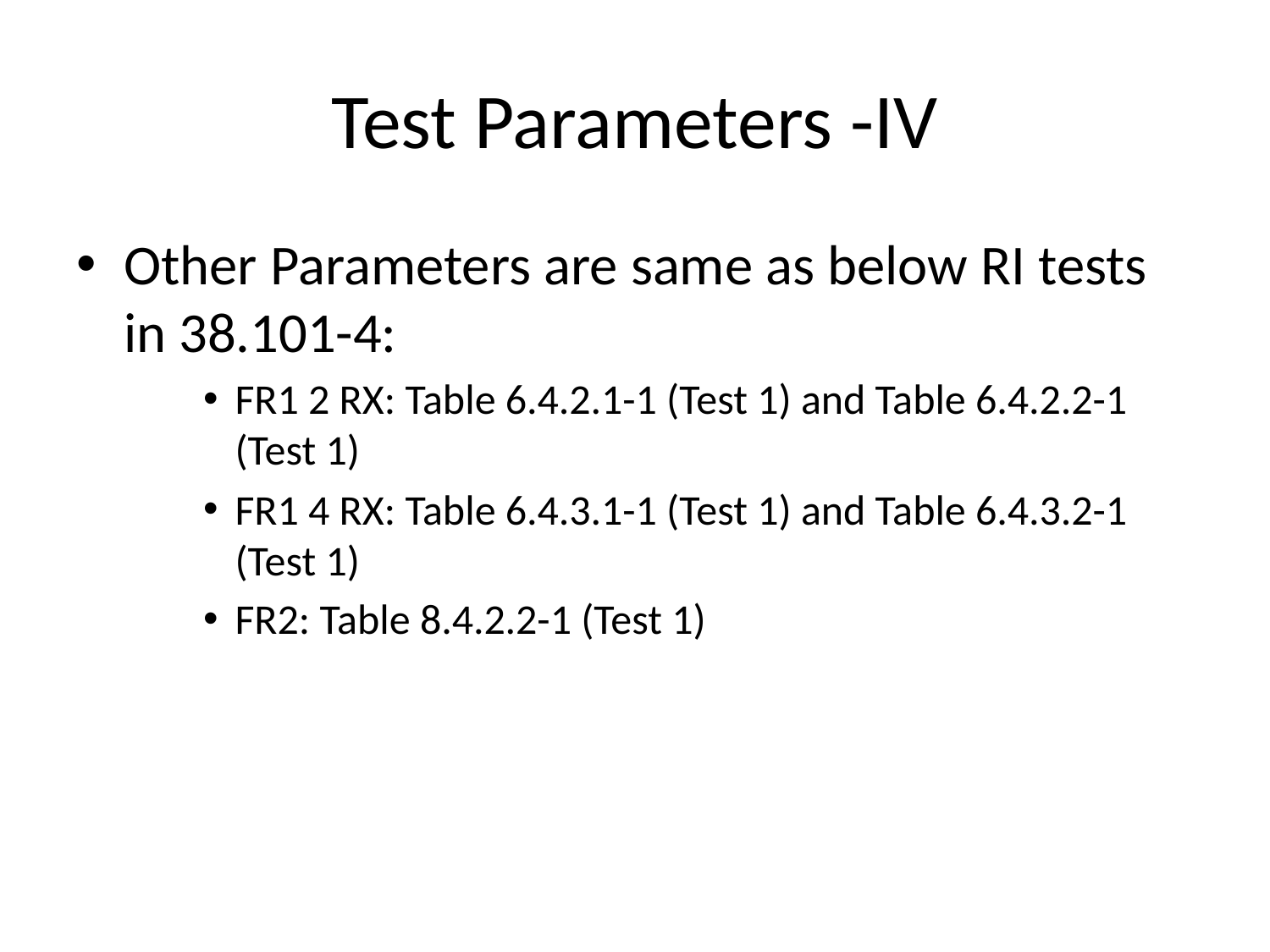

# Test Parameters -IV
Other Parameters are same as below RI tests in 38.101-4:
FR1 2 RX: Table 6.4.2.1-1 (Test 1) and Table 6.4.2.2-1 (Test 1)
FR1 4 RX: Table 6.4.3.1-1 (Test 1) and Table 6.4.3.2-1 (Test 1)
FR2: Table 8.4.2.2-1 (Test 1)